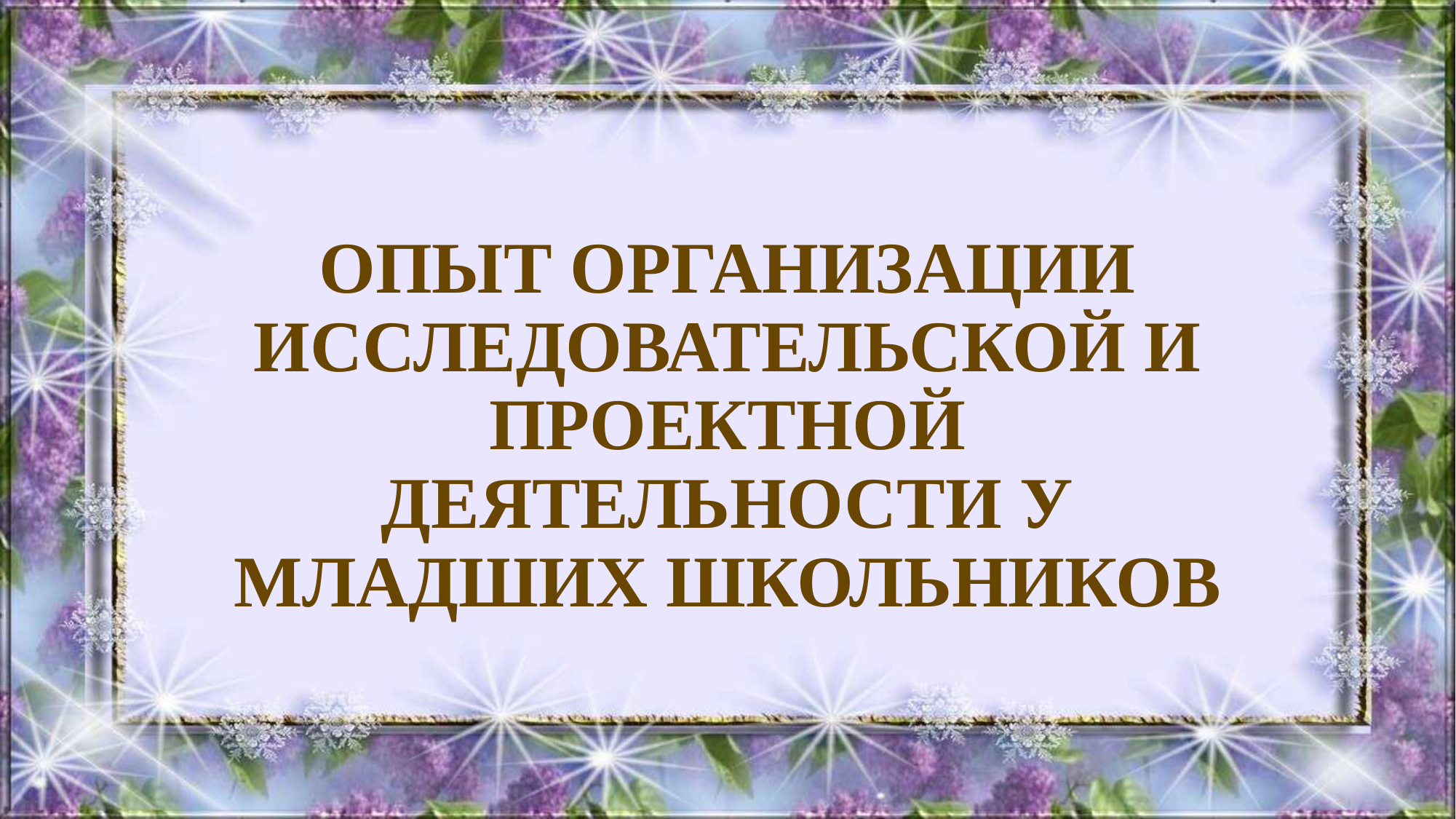

# ОПЫТ ОРГАНИЗАЦИИ ИССЛЕДОВАТЕЛЬСКОЙ И ПРОЕКТНОЙ ДЕЯТЕЛЬНОСТИ У МЛАДШИХ ШКОЛЬНИКОВ